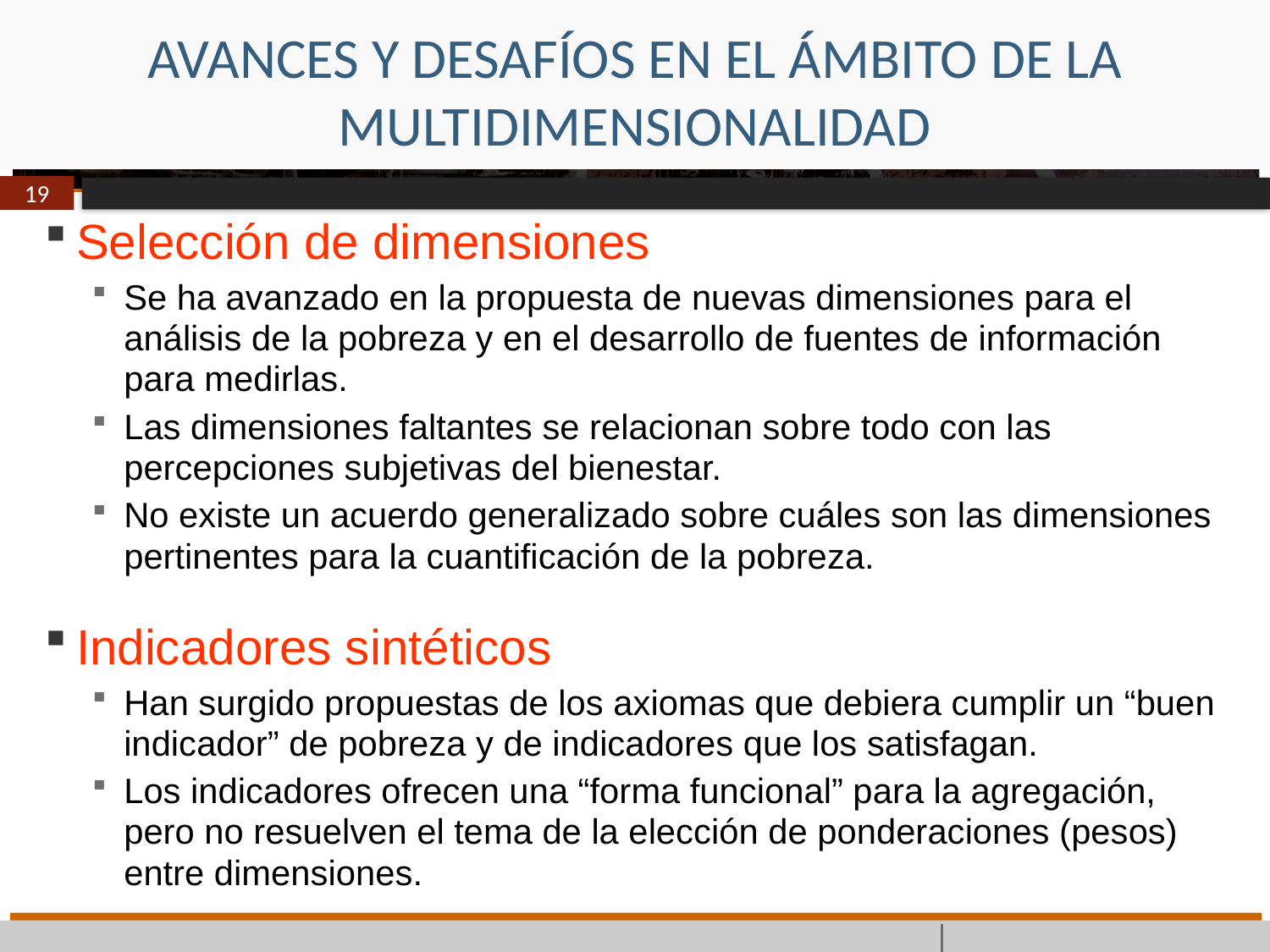

# AVANCES Y DESAFÍOS EN EL ÁMBITO DE LA MULTIDIMENSIONALIDAD
19
Selección de dimensiones
Se ha avanzado en la propuesta de nuevas dimensiones para el análisis de la pobreza y en el desarrollo de fuentes de información para medirlas.
Las dimensiones faltantes se relacionan sobre todo con las percepciones subjetivas del bienestar.
No existe un acuerdo generalizado sobre cuáles son las dimensiones pertinentes para la cuantificación de la pobreza.

Indicadores sintéticos
Han surgido propuestas de los axiomas que debiera cumplir un “buen indicador” de pobreza y de indicadores que los satisfagan.
Los indicadores ofrecen una “forma funcional” para la agregación, pero no resuelven el tema de la elección de ponderaciones (pesos) entre dimensiones.